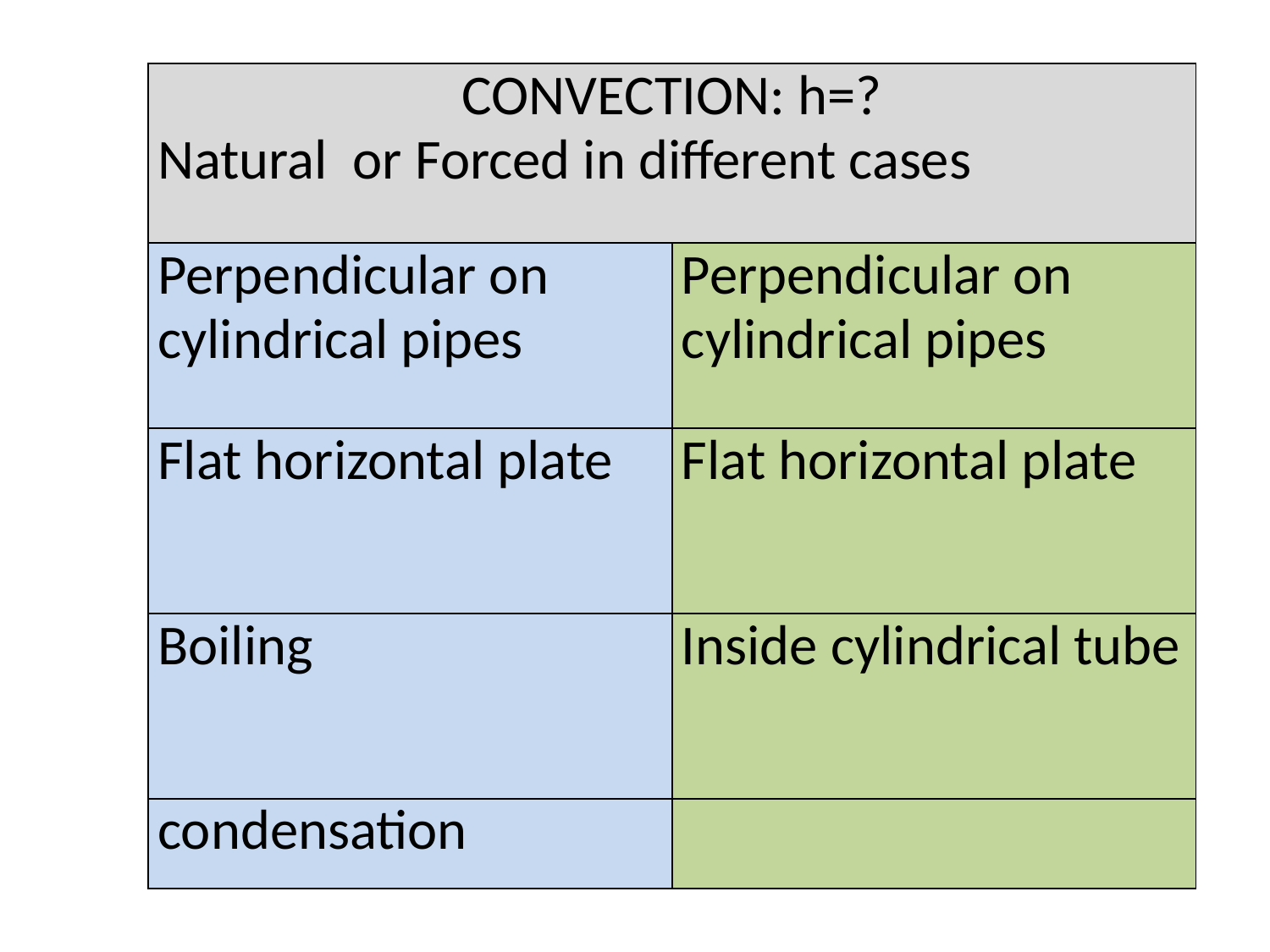

| CONVECTION: h=? Natural or Forced in different cases |  |
| --- | --- |
| Perpendicular on cylindrical pipes | Perpendicular on cylindrical pipes |
| Flat horizontal plate | Flat horizontal plate |
| Boiling | Inside cylindrical tube |
| condensation |  |